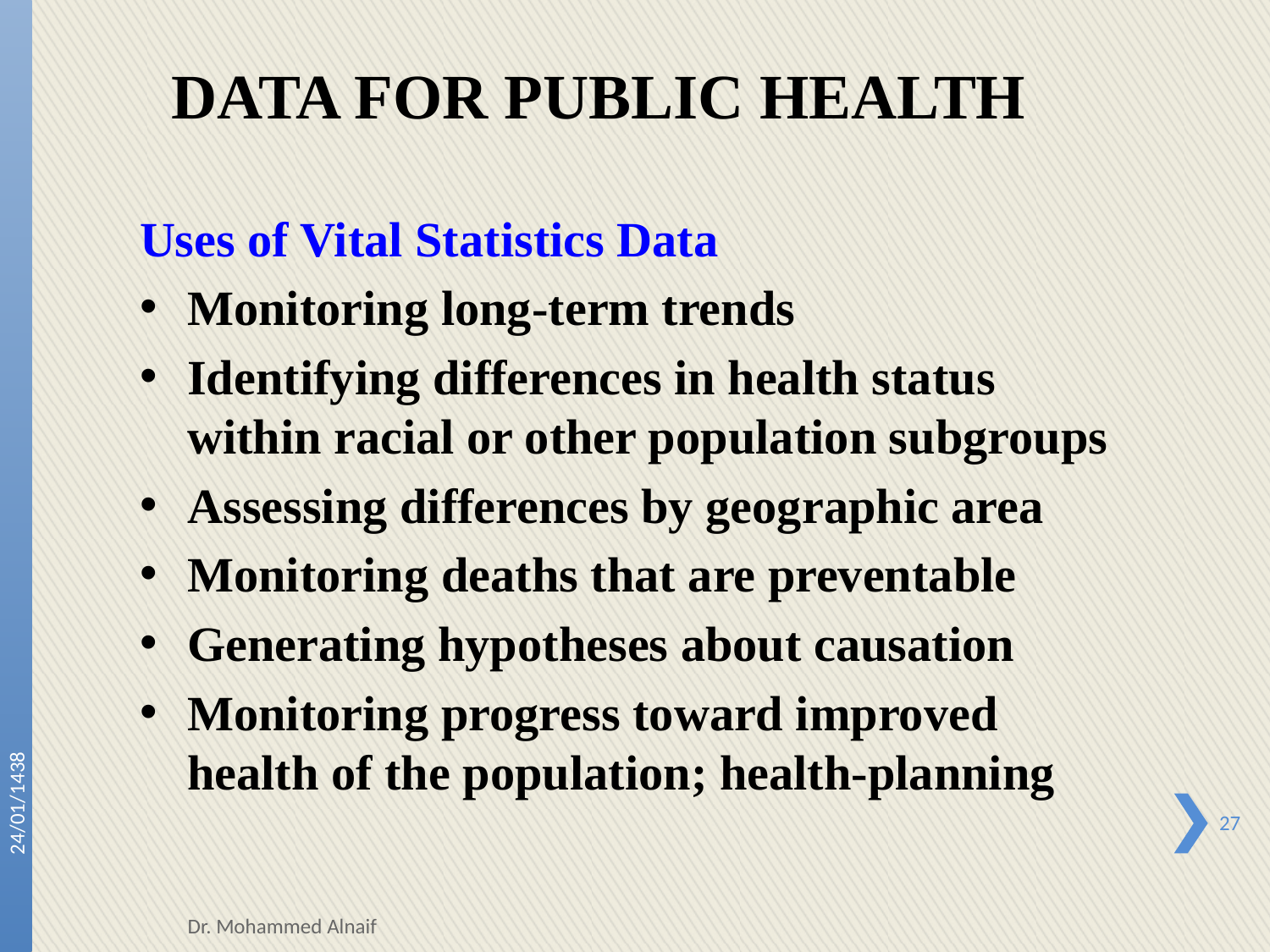

# DATA FOR PUBLIC HEALTH
Uses of Vital Statistics Data
Monitoring long-term trends
Identifying differences in health status within racial or other population subgroups
Assessing differences by geographic area
Monitoring deaths that are preventable
Generating hypotheses about causation
Monitoring progress toward improved health of the population; health-planning
24/01/1438
27
Dr. Mohammed Alnaif